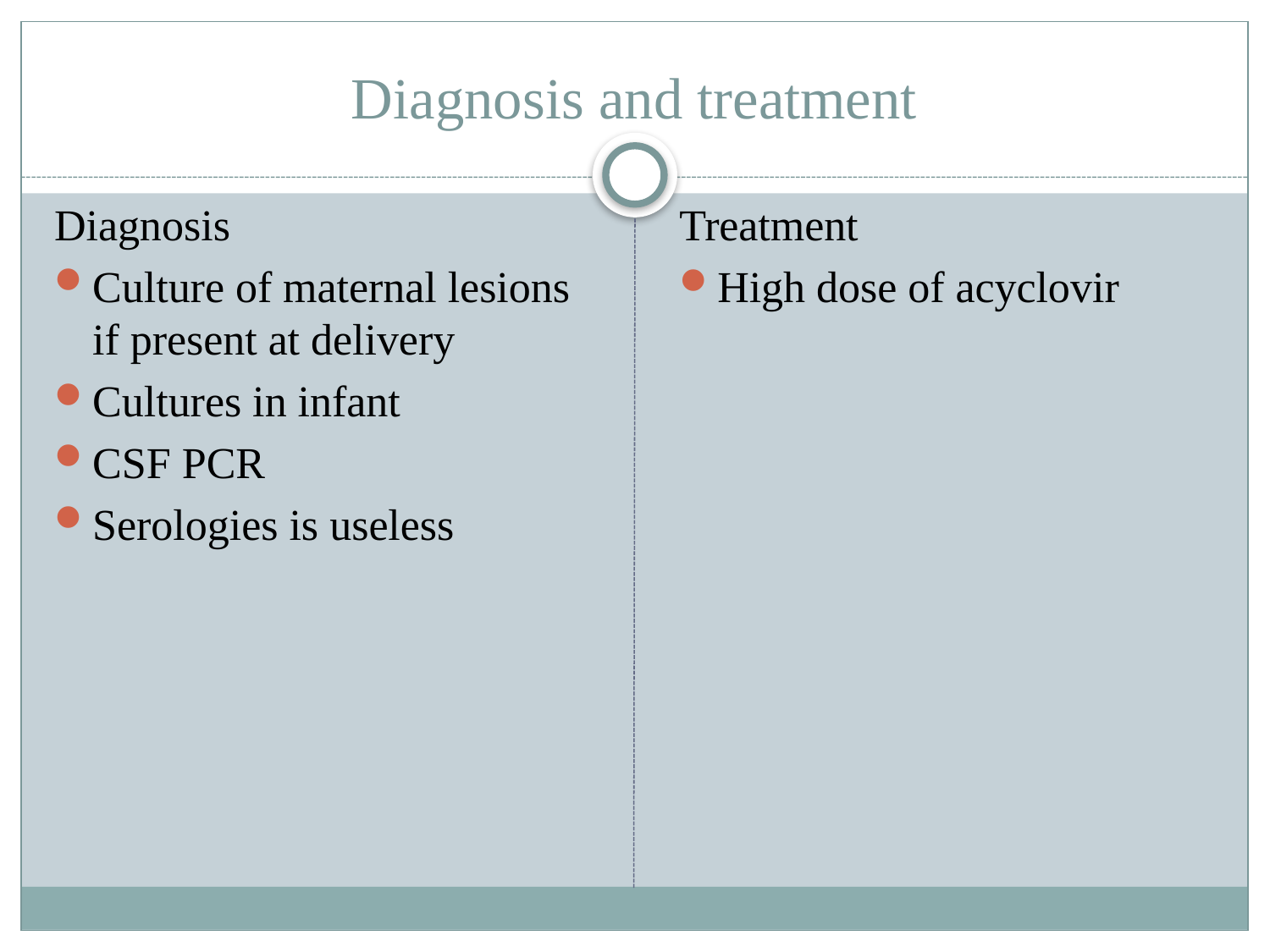

# Diagnosis and treatment
Diagnosis
Culture of maternal lesions if present at delivery
Cultures in infant
CSF PCR
Serologies is useless

Treatment
High dose of acyclovir